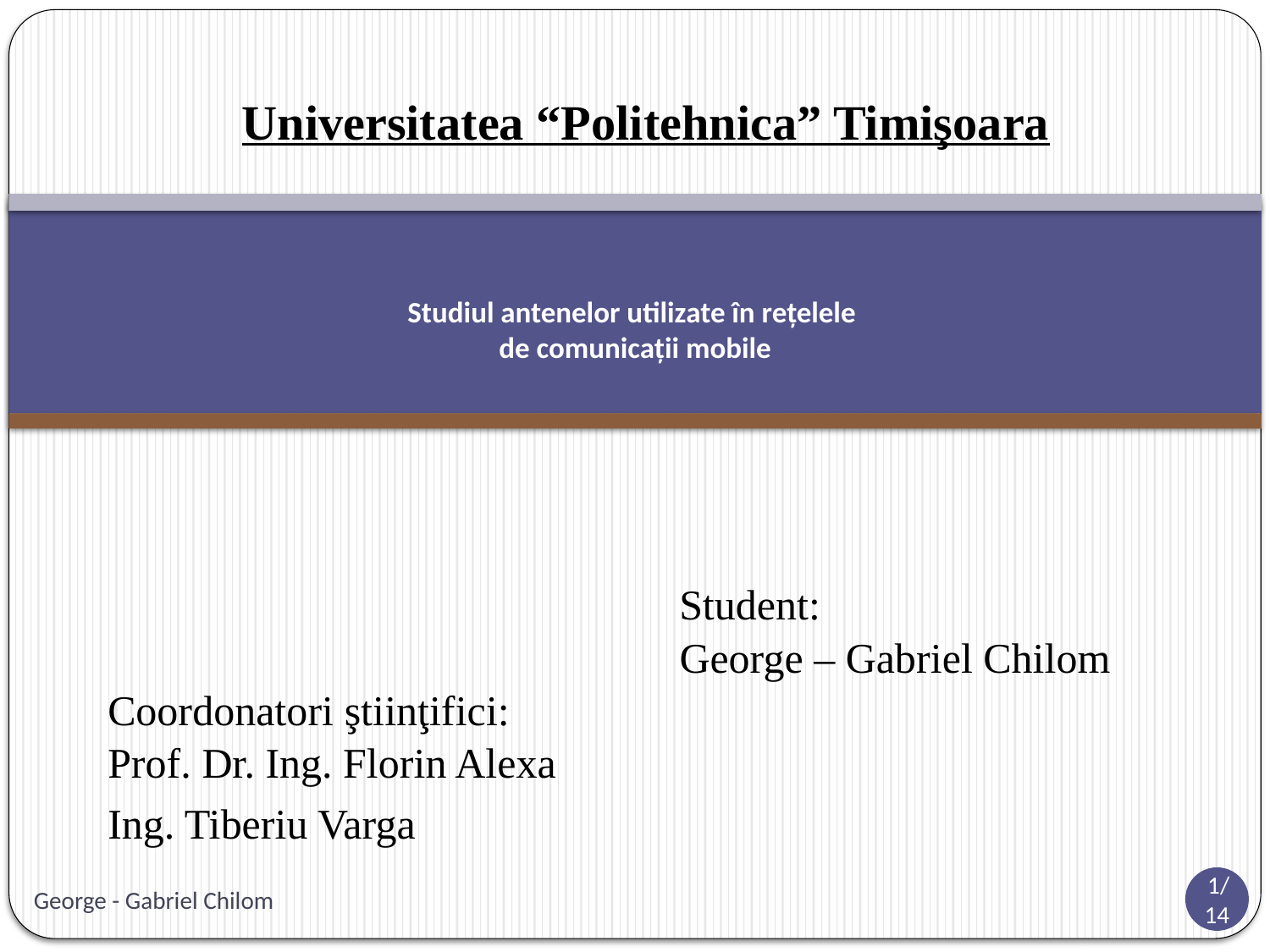

Universitatea “Politehnica” Timişoara
# Studiul antenelor utilizate în reţelele de comunicaţii mobile
Student:

George – Gabriel Chilom

Coordonatori ştiinţifici:
Prof. Dr. Ing. Florin Alexa
Ing. Tiberiu Varga

George - Gabriel Chilom
1/14